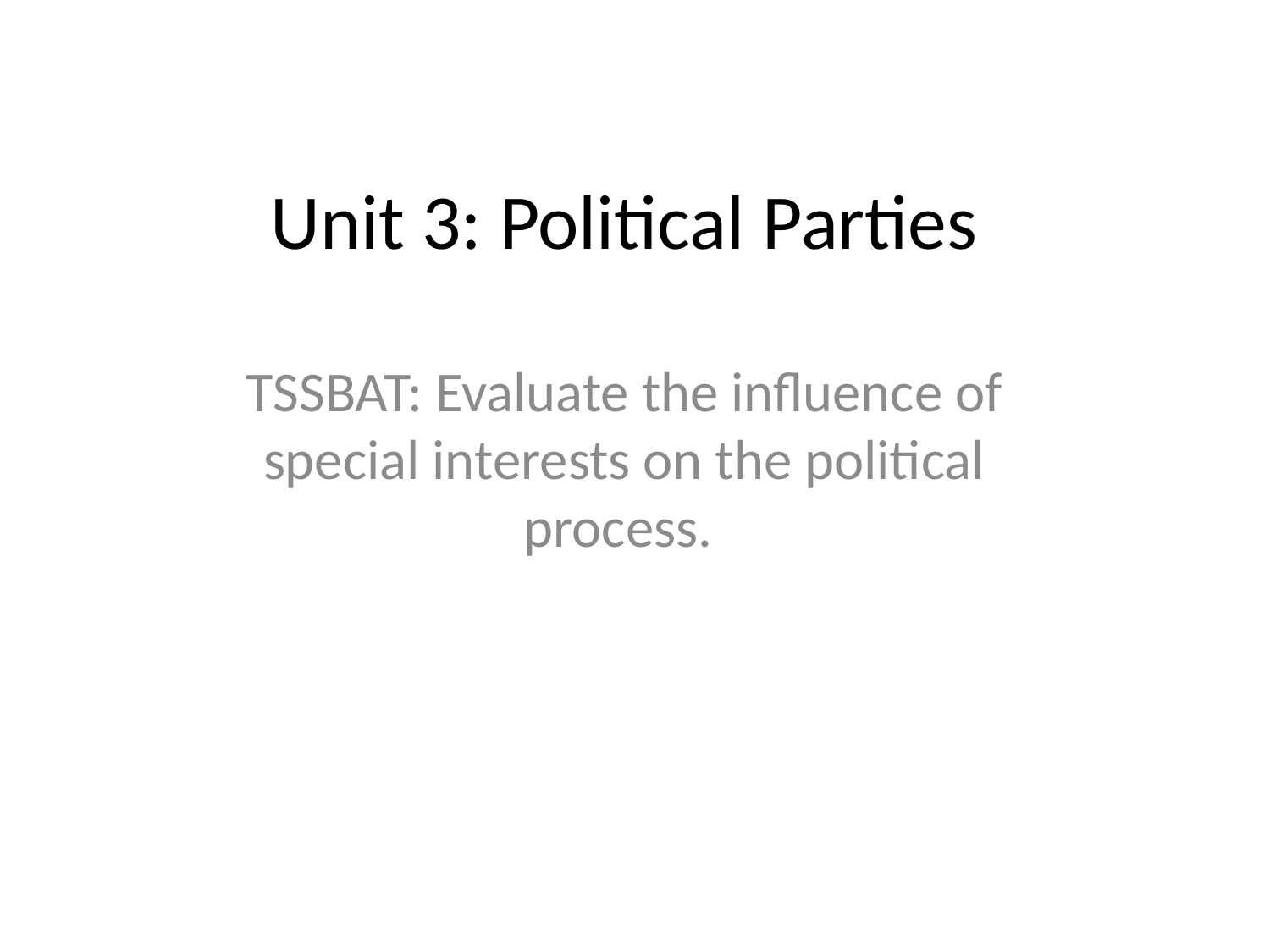

# Unit 3: Political Parties
TSSBAT: Evaluate the influence of special interests on the political process.